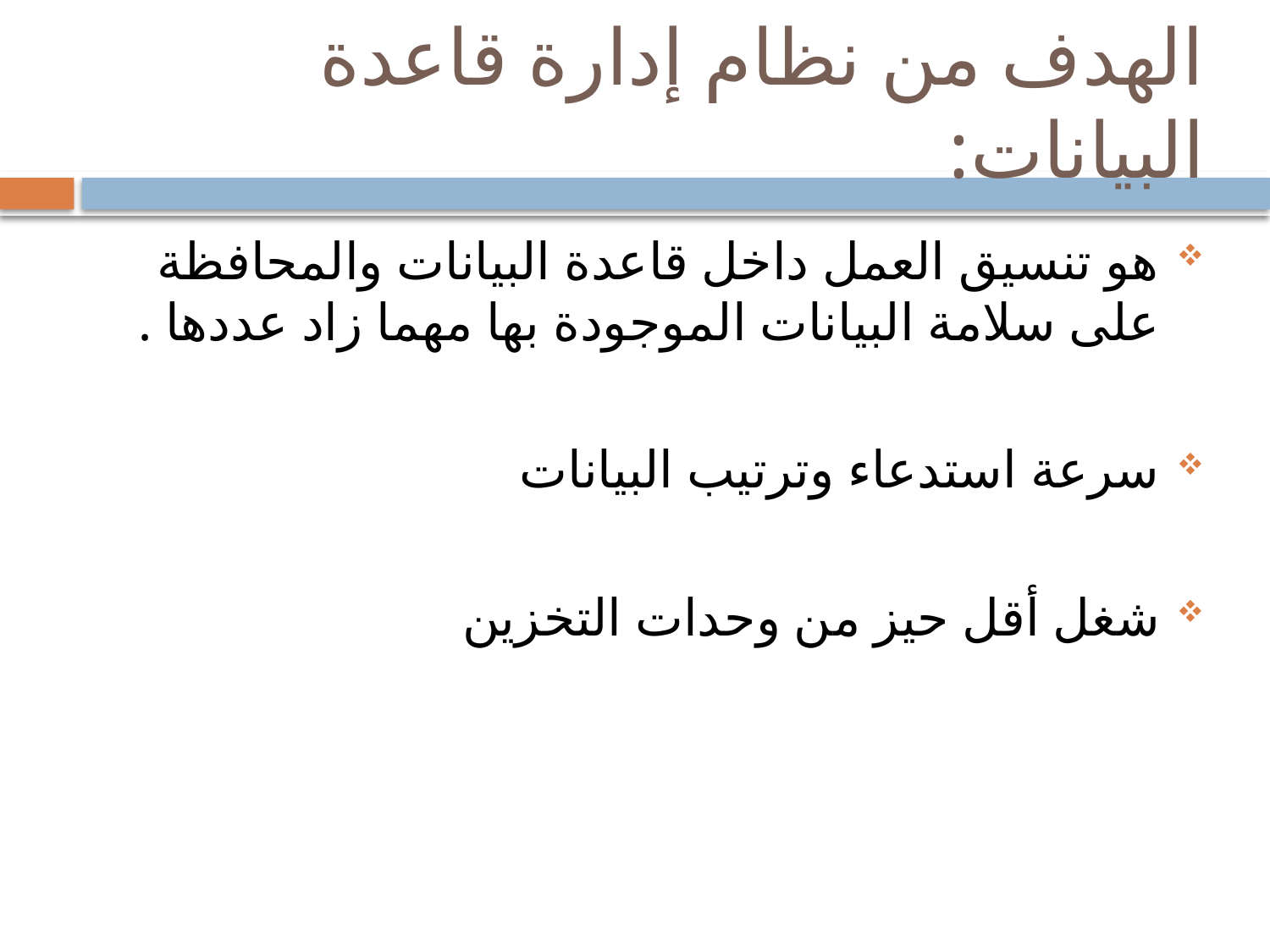

# الهدف من نظام إدارة قاعدة البيانات:
هو تنسيق العمل داخل قاعدة البيانات والمحافظة على سلامة البيانات الموجودة بها مهما زاد عددها .

سرعة استدعاء وترتيب البيانات

شغل أقل حيز من وحدات التخزين